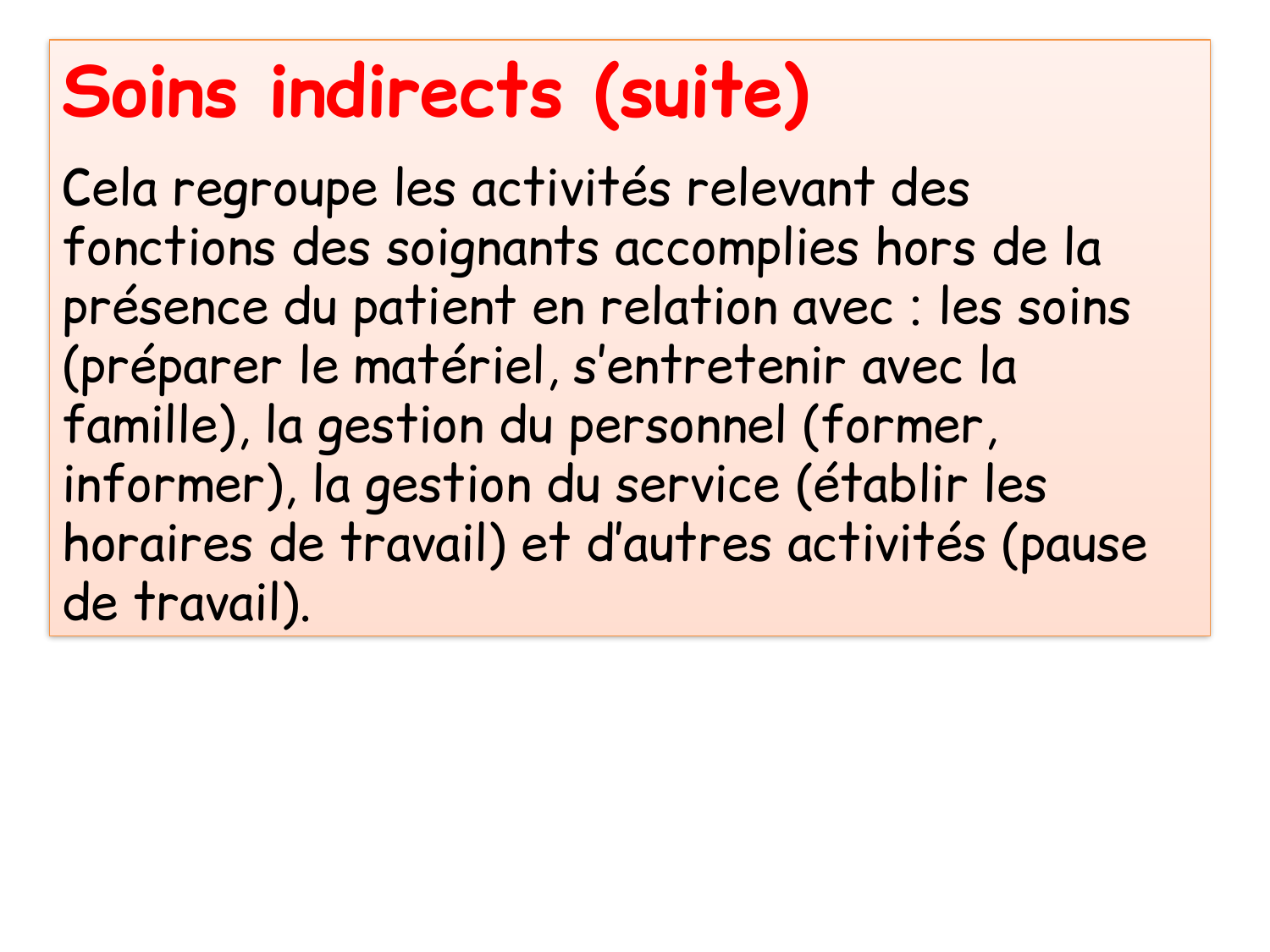

Soins indirects (suite)
Cela regroupe les activités relevant des fonctions des soignants accomplies hors de la présence du patient en relation avec : les soins (préparer le matériel, s’entretenir avec la famille), la gestion du personnel (former, informer), la gestion du service (établir les horaires de travail) et d’autres activités (pause de travail).